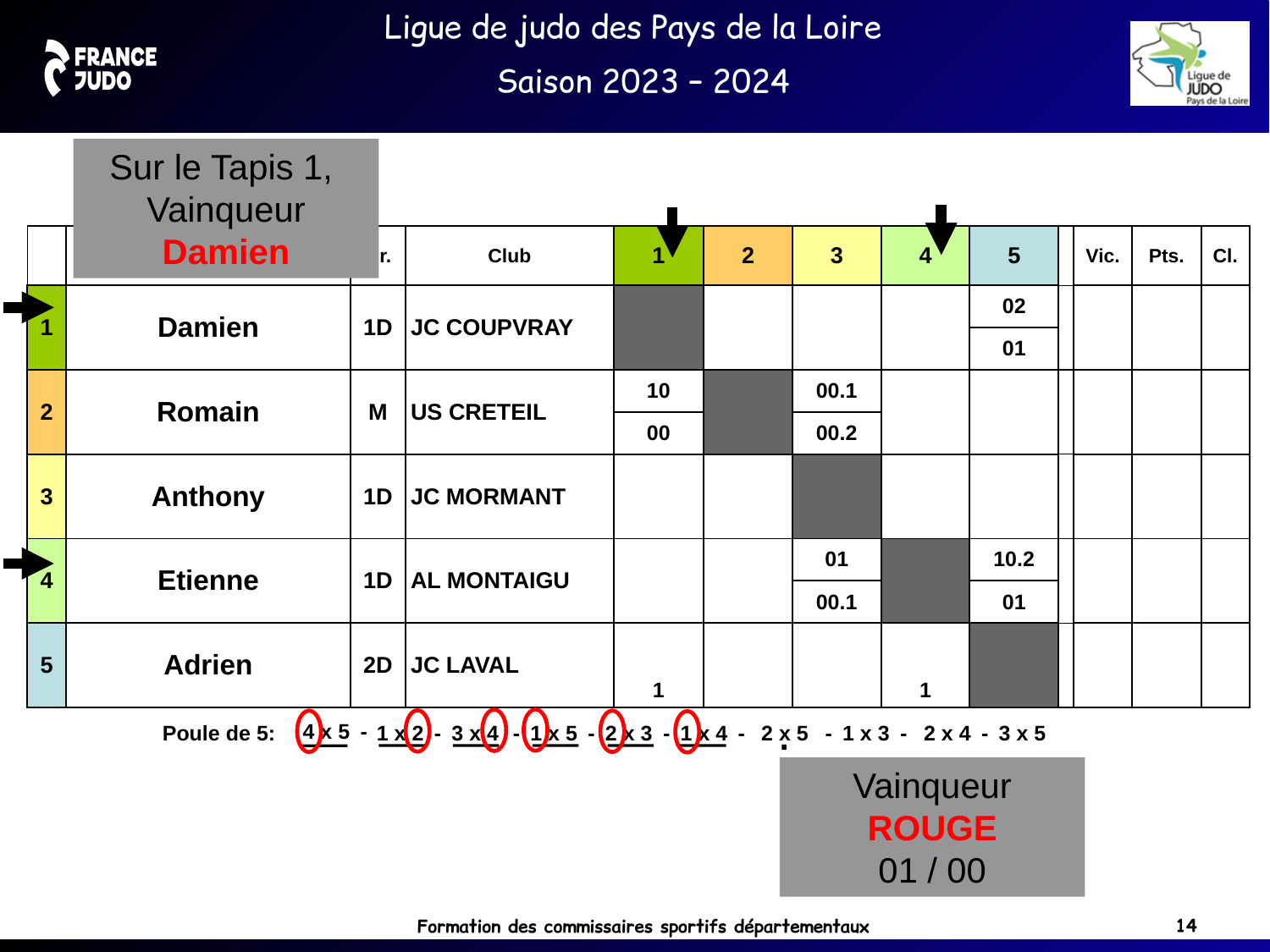

Sur le Tapis 1,
Vainqueur Damien

.

Vainqueur ROUGE
01 / 00